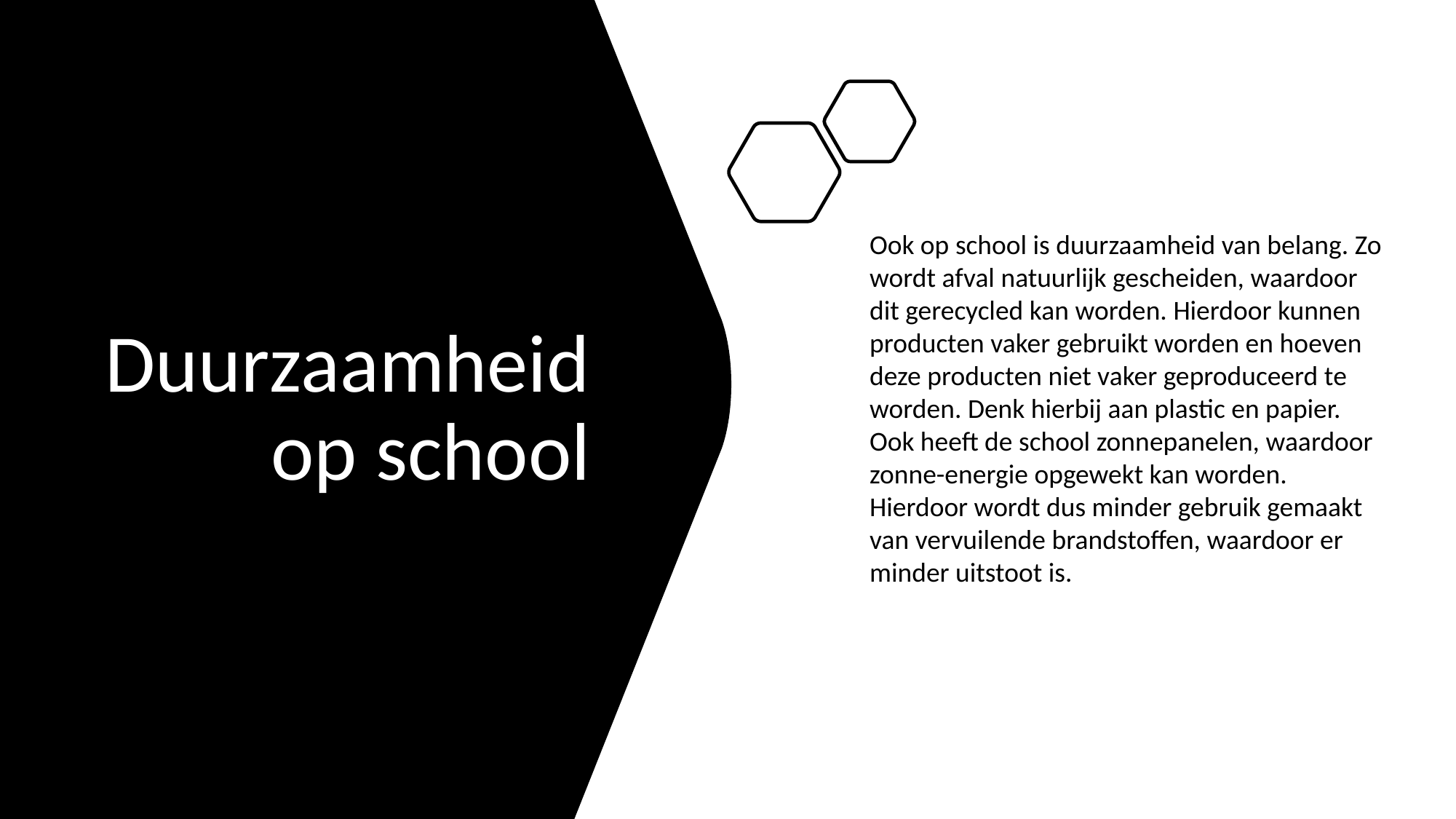

# Duurzaamheid op school
Ook op school is duurzaamheid van belang. Zo wordt afval natuurlijk gescheiden, waardoor dit gerecycled kan worden. Hierdoor kunnen producten vaker gebruikt worden en hoeven deze producten niet vaker geproduceerd te worden. Denk hierbij aan plastic en papier. Ook heeft de school zonnepanelen, waardoor zonne-energie opgewekt kan worden. Hierdoor wordt dus minder gebruik gemaakt van vervuilende brandstoffen, waardoor er minder uitstoot is.